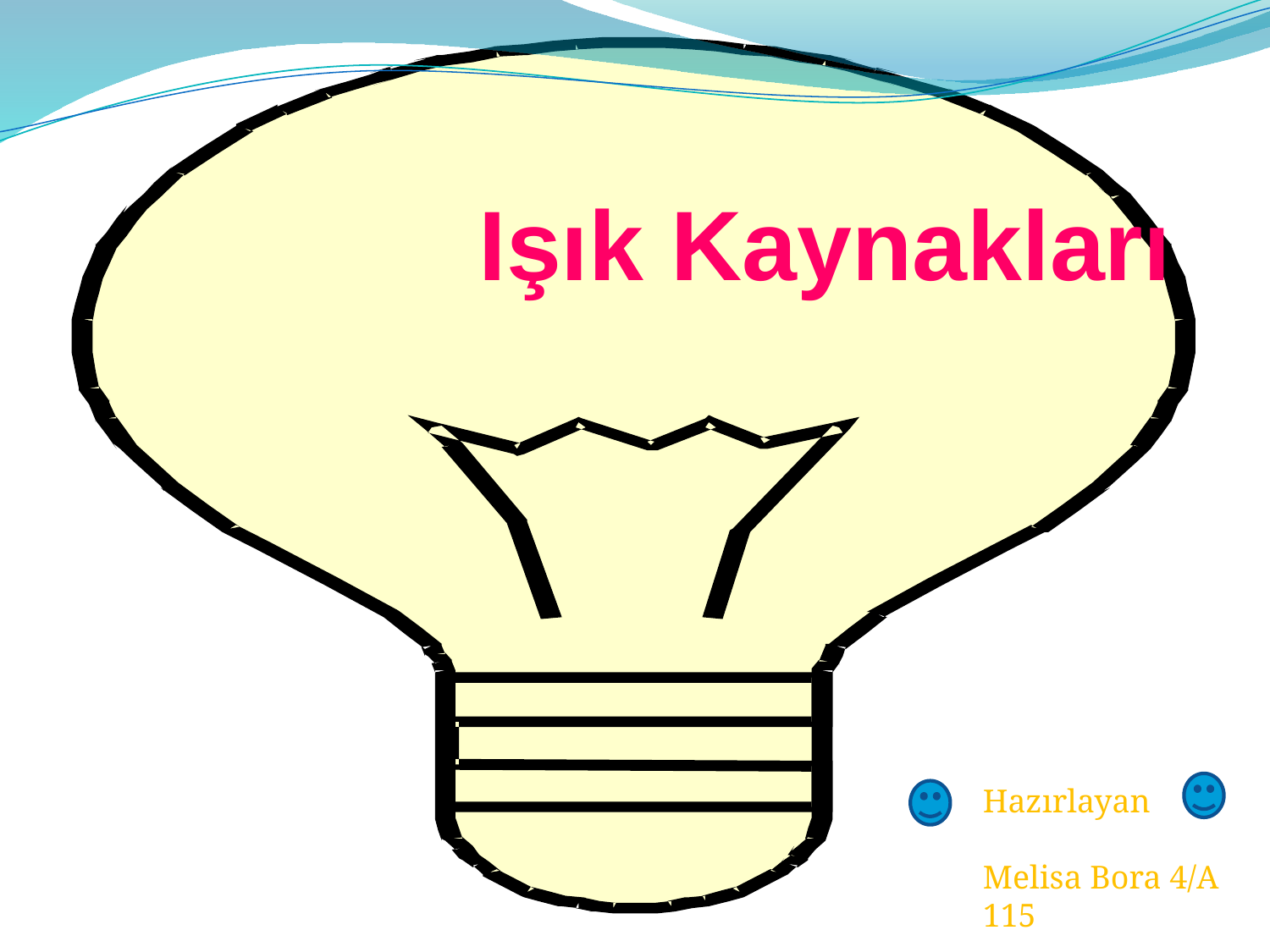

# Işık Kaynakları

Hazırlayan

Melisa Bora 4/A 115